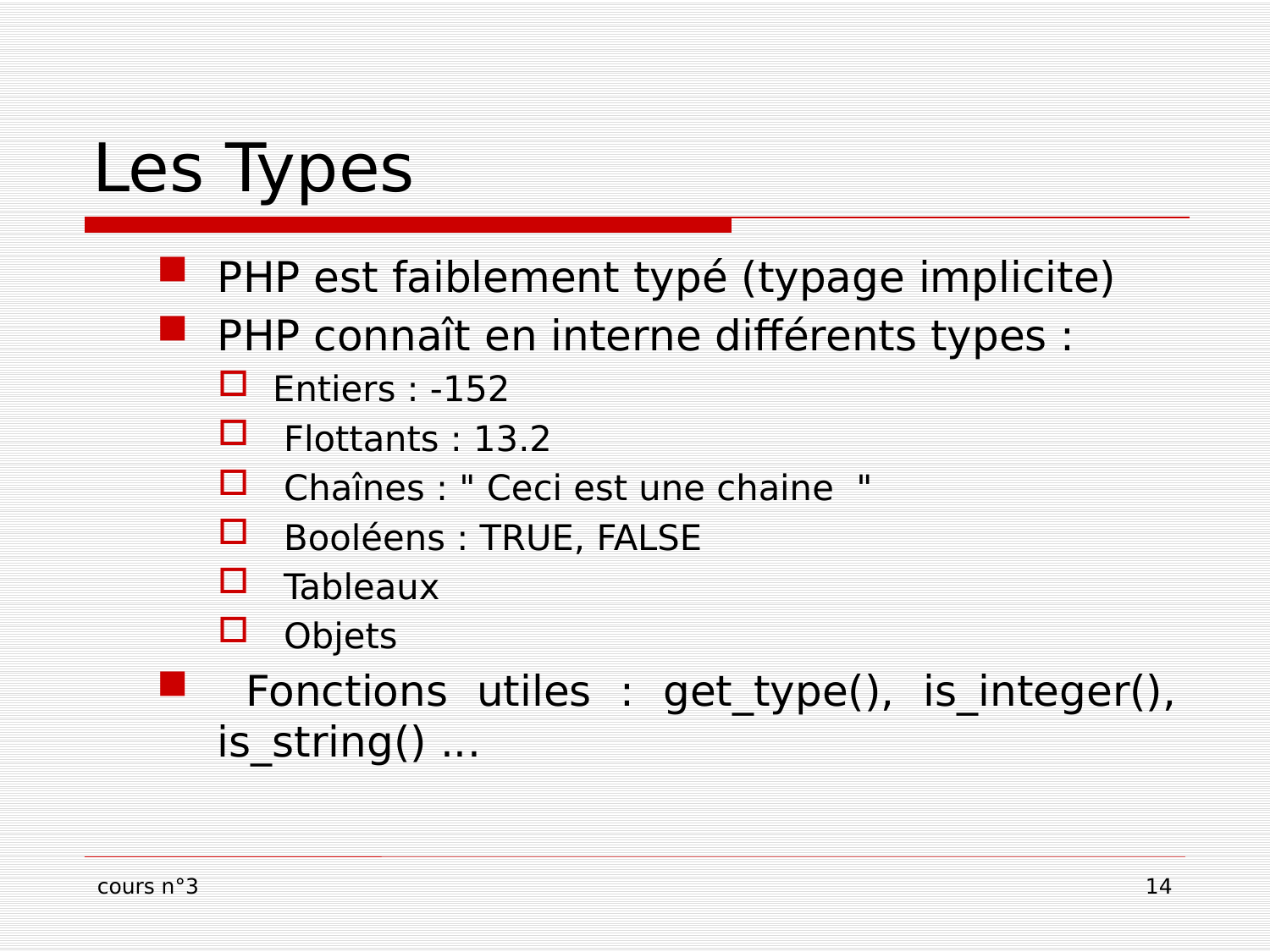

# Les Types
PHP est faiblement typé (typage implicite)‏
PHP connaît en interne différents types :
Entiers : -152
 Flottants : 13.2
 Chaînes : " Ceci est une chaine  "
 Booléens : TRUE, FALSE
 Tableaux
 Objets
 Fonctions utiles : get_type(), is_integer(), is_string() ...

cours n°3
14